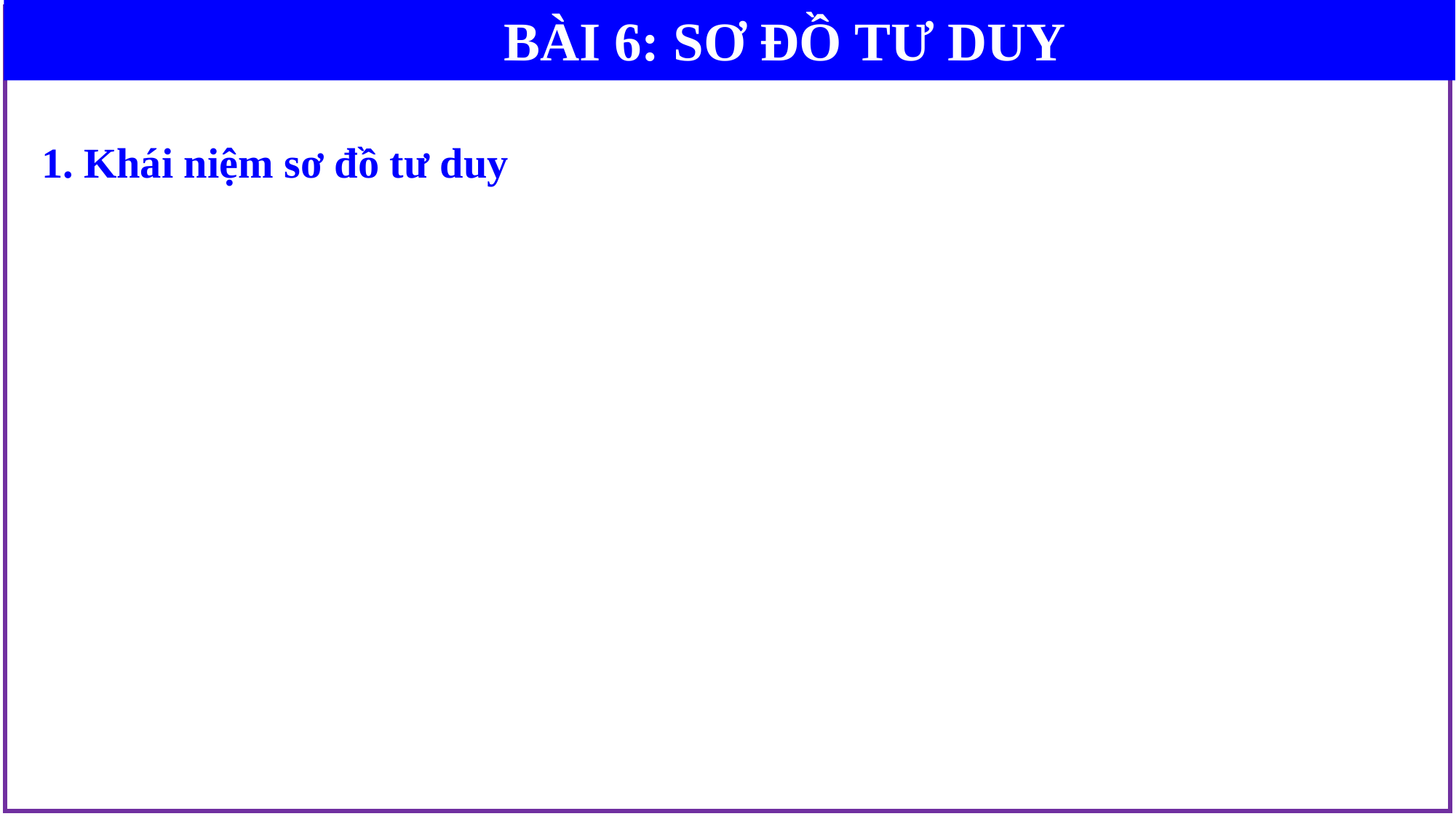

BÀI 6: SƠ ĐỒ TƯ DUY
1. Khái niệm sơ đồ tư duy